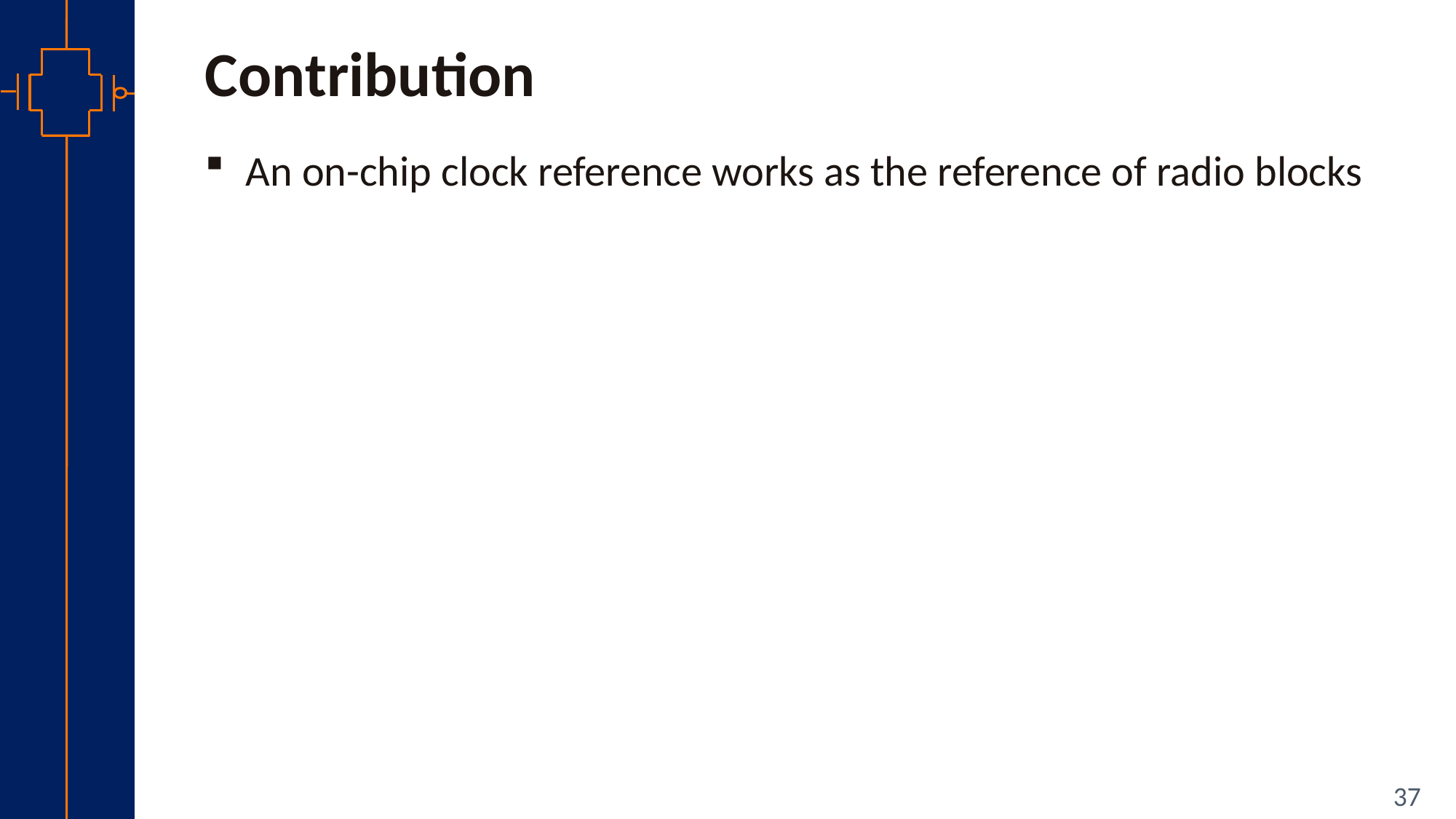

# Contribution
An on-chip clock reference works as the reference of radio blocks
37